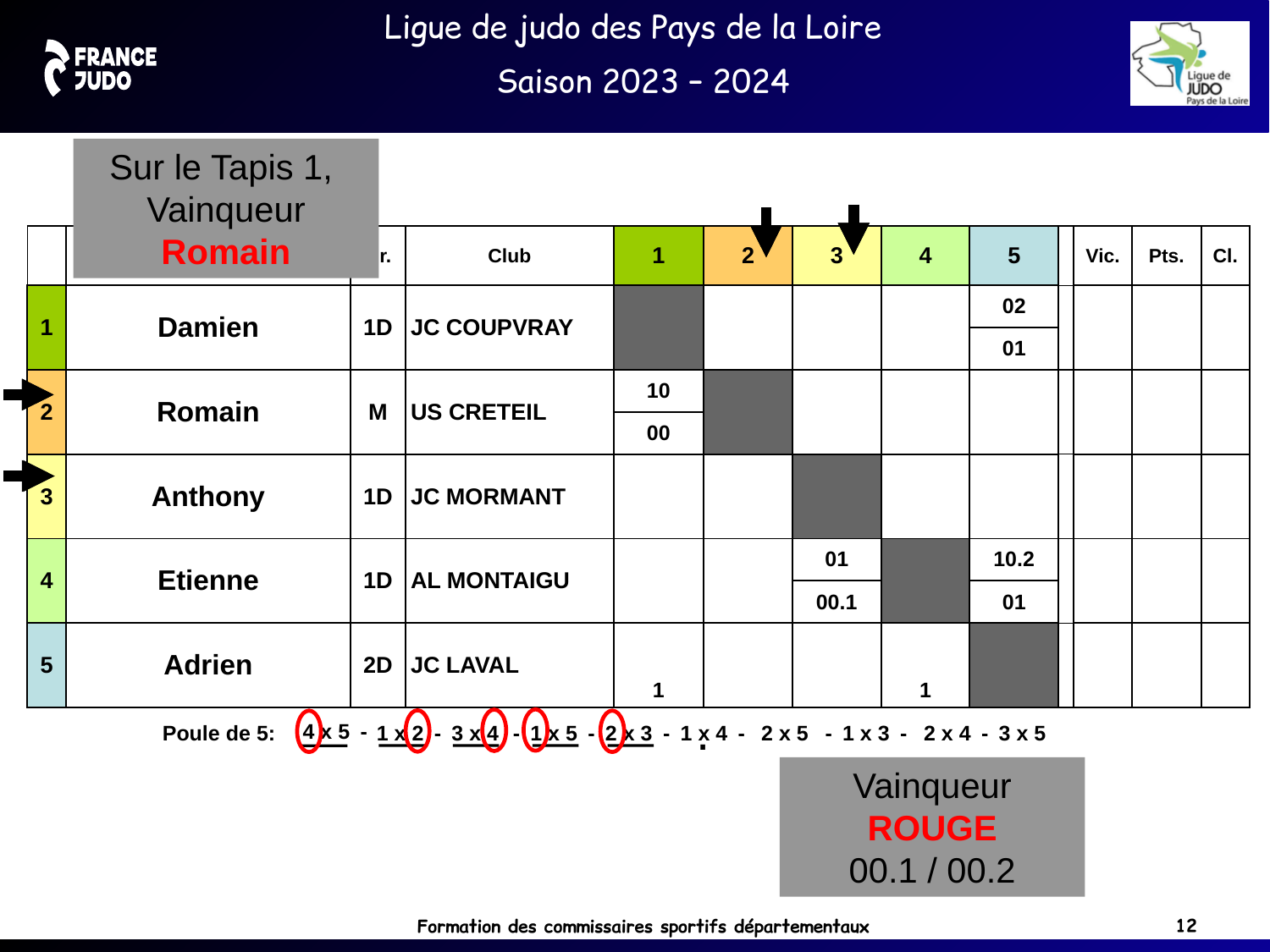

Sur le Tapis 1,
Vainqueur Romain

.

Vainqueur ROUGE
00.1 / 00.2